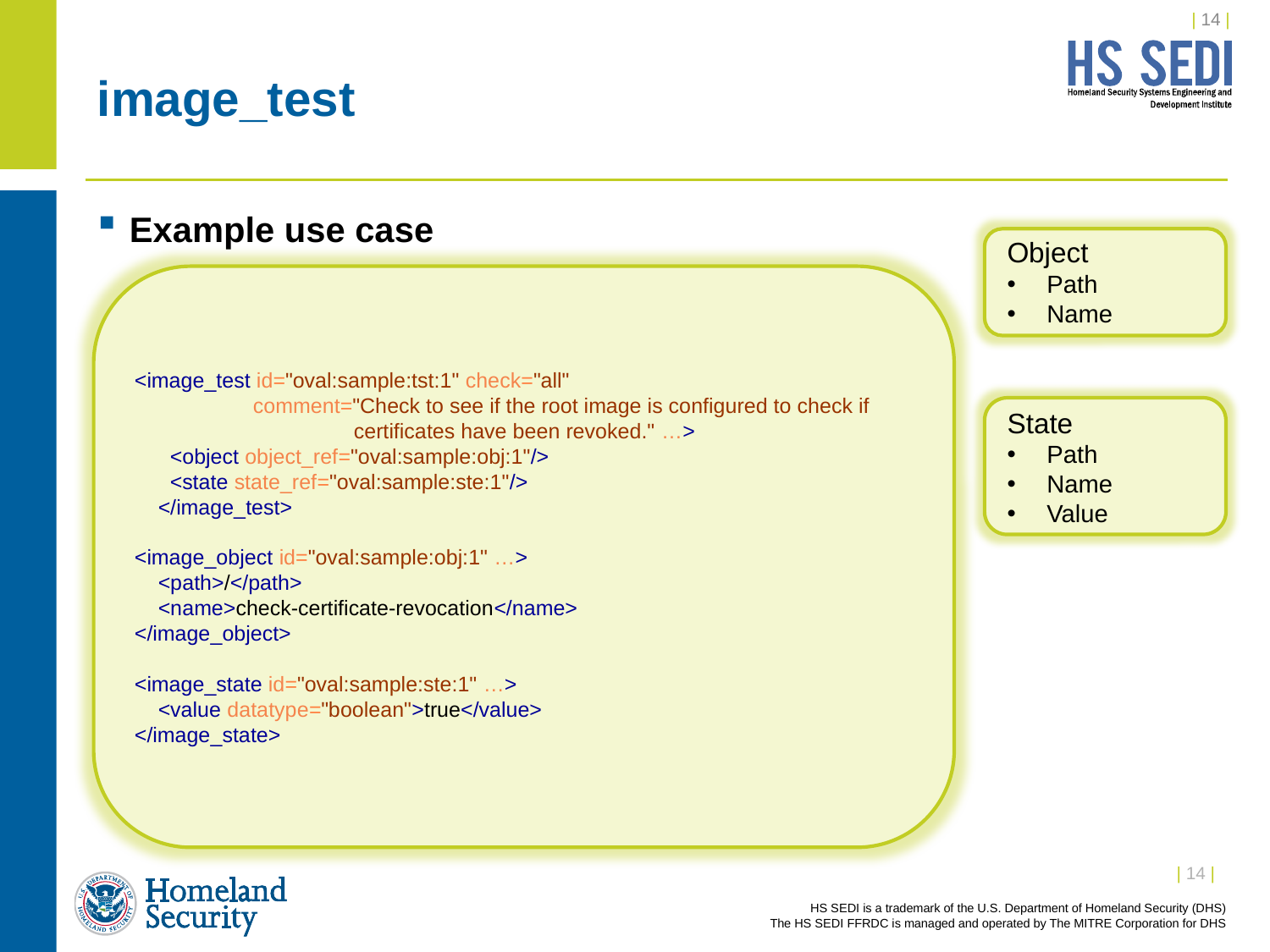

| 14 |
# image_test
Example use case
Check to make sure the package client is checking certificate revocation lists

Implementation
pkg property

Object
Path
Name
<image_test id="oval:sample:tst:1" check="all"
                    comment="Check to see if the root image is configured to check if
                                     certificates have been revoked." …>
      <object object_ref="oval:sample:obj:1"/>
      <state state_ref="oval:sample:ste:1"/>
    </image_test>

<image_object id="oval:sample:obj:1" …>
    <path>/</path>
    <name>check-certificate-revocation</name>
</image_object>

<image_state id="oval:sample:ste:1" …>
    <value datatype="boolean">true</value>
</image_state>

State
Path
Name
Value
| 14 |